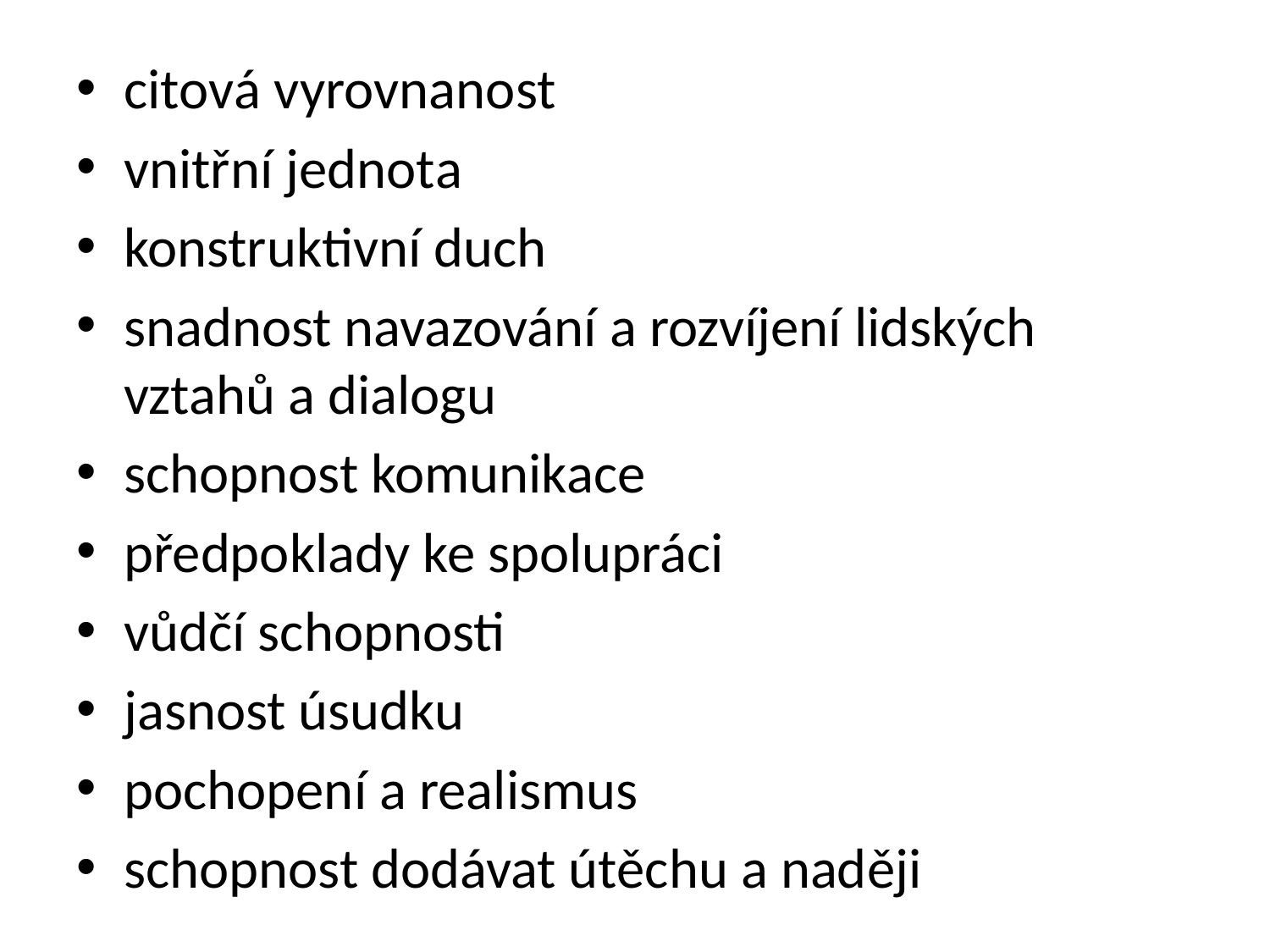

#
citová vyrovnanost
vnitřní jednota
konstruktivní duch
snadnost navazování a rozvíjení lidských vztahů a dialogu
schopnost komunikace
předpoklady ke spolupráci
vůdčí schopnosti
jasnost úsudku
pochopení a realismus
schopnost dodávat útěchu a naději